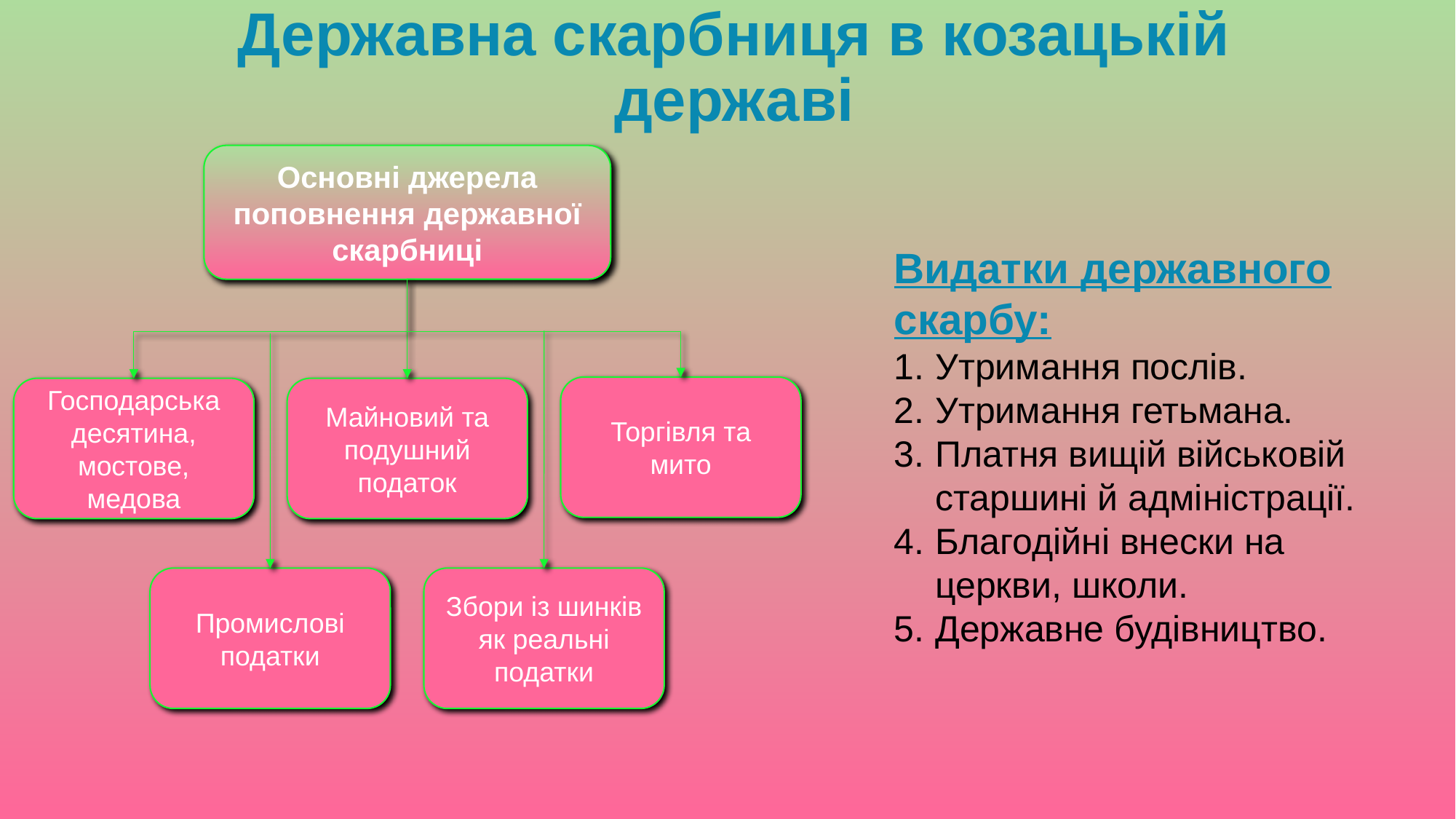

# Державна скарбниця в козацькій державі
Основні джерела поповнення державної скарбниці
Видатки державного скарбу:
Утримання послів.
Утримання гетьмана.
Платня вищій військовій старшині й адміністрації.
Благодійні внески на церкви, школи.
Державне будівництво.
Торгівля та мито
Господарська десятина, мостове, медова
Майновий та подушний податок
Збори із шинків як реальні податки
Промислові податки